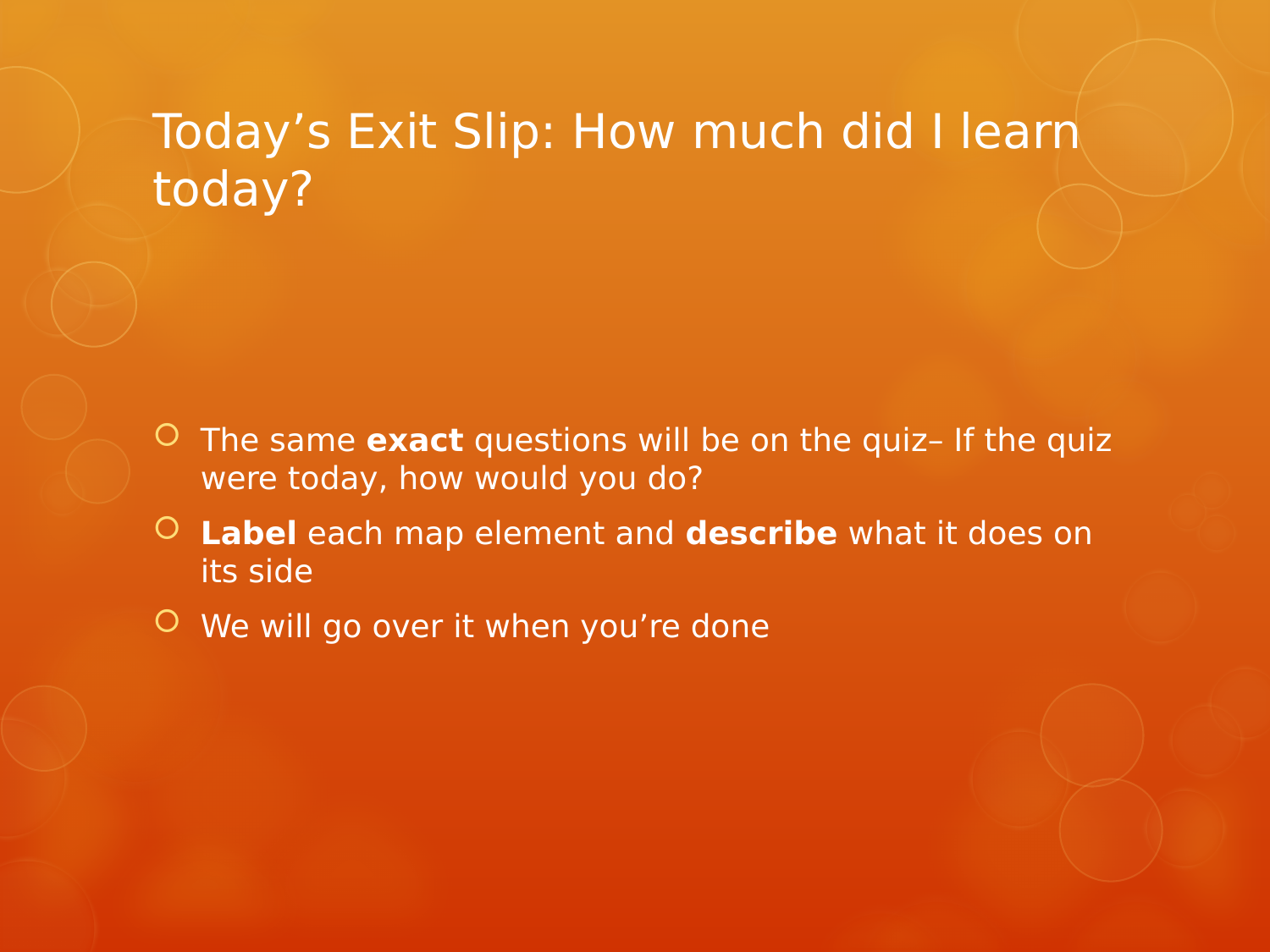

# Today’s Exit Slip: How much did I learn today?
The same exact questions will be on the quiz– If the quiz were today, how would you do?
Label each map element and describe what it does on its side
We will go over it when you’re done